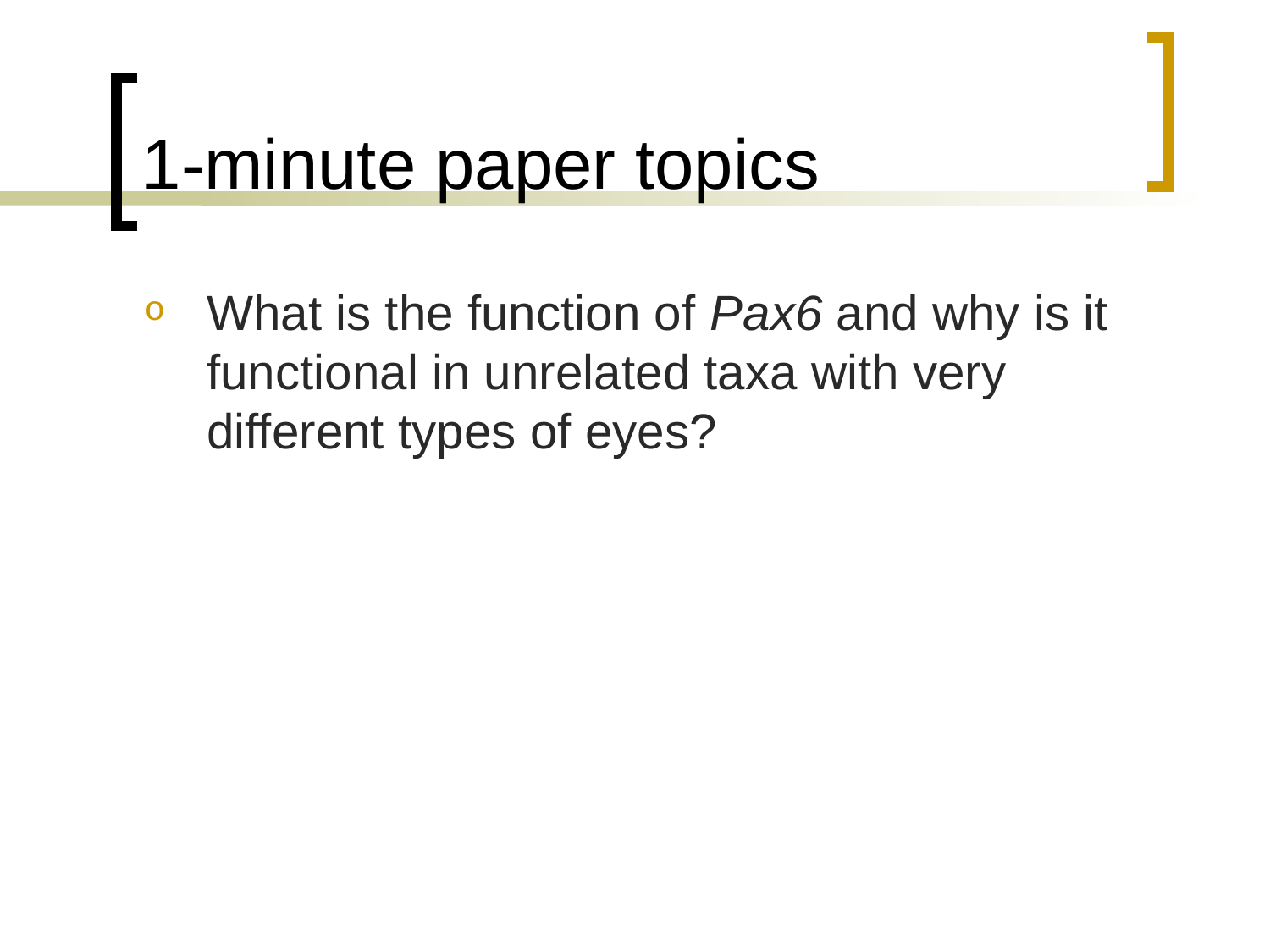

# 1-minute paper topics
What is the function of Pax6 and why is it functional in unrelated taxa with very different types of eyes?